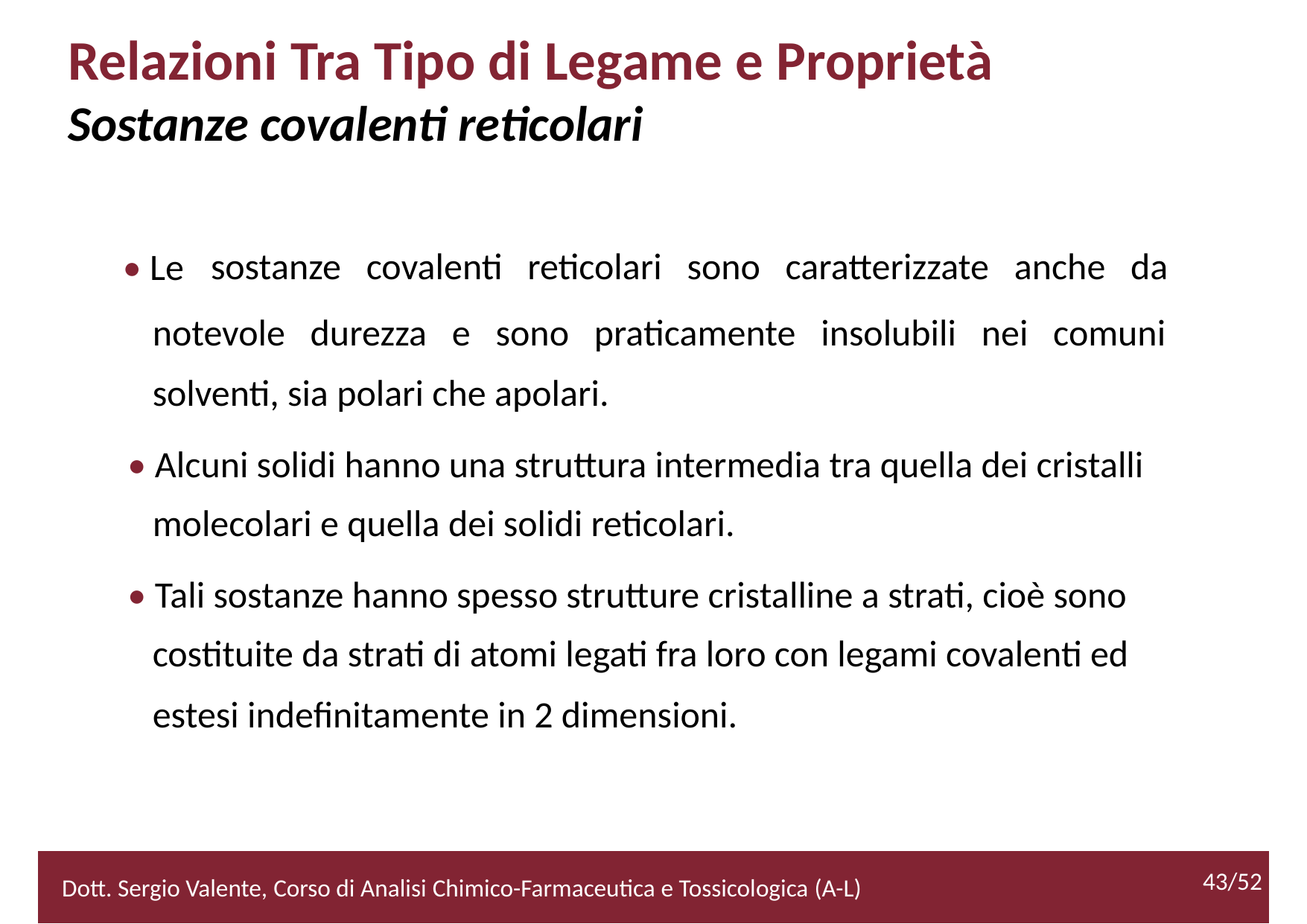

Relazioni Tra Tipo di Legame e Proprietà
Sostanze covalenti reticolari
• Le
sostanze   covalenti   reticolari   sono   caratterizzate   anche   da
		notevole   durezza   e   sono   praticamente   insolubili   nei   comuni

		solventi, sia polari che apolari.

• Alcuni solidi hanno una struttura intermedia tra quella dei cristalli

		molecolari e quella dei solidi reticolari.

• Tali sostanze hanno spesso strutture cristalline a strati, cioè sono

		costituite da strati di atomi legati fra loro con legami covalenti ed

		estesi indefinitamente in 2 dimensioni.

			43/52

43/52
Dott. Sergio Valente, Corso di Analisi Chimico-Farmaceutica e Tossicologica (A-L)